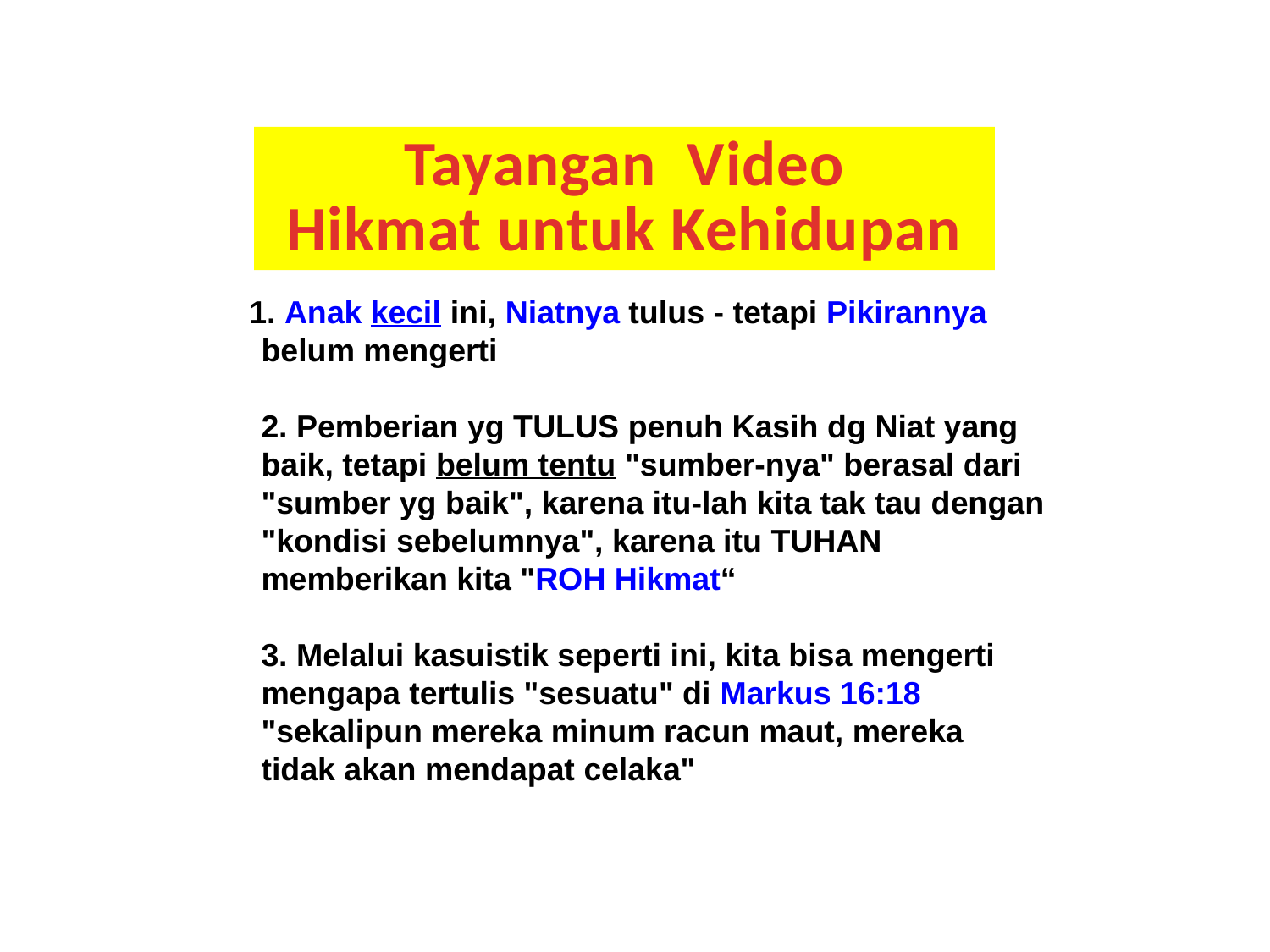

Tayangan  Video
Hikmat untuk Kehidupan
    1. Anak kecil ini, Niatnya tulus - tetapi Pikirannya belum mengerti
2. Pemberian yg TULUS penuh Kasih dg Niat yang baik, tetapi belum tentu "sumber-nya" berasal dari "sumber yg baik", karena itu-lah kita tak tau dengan "kondisi sebelumnya", karena itu TUHAN memberikan kita "ROH Hikmat“
3. Melalui kasuistik seperti ini, kita bisa mengerti mengapa tertulis "sesuatu" di Markus 16:18 "sekalipun mereka minum racun maut, mereka tidak akan mendapat celaka"